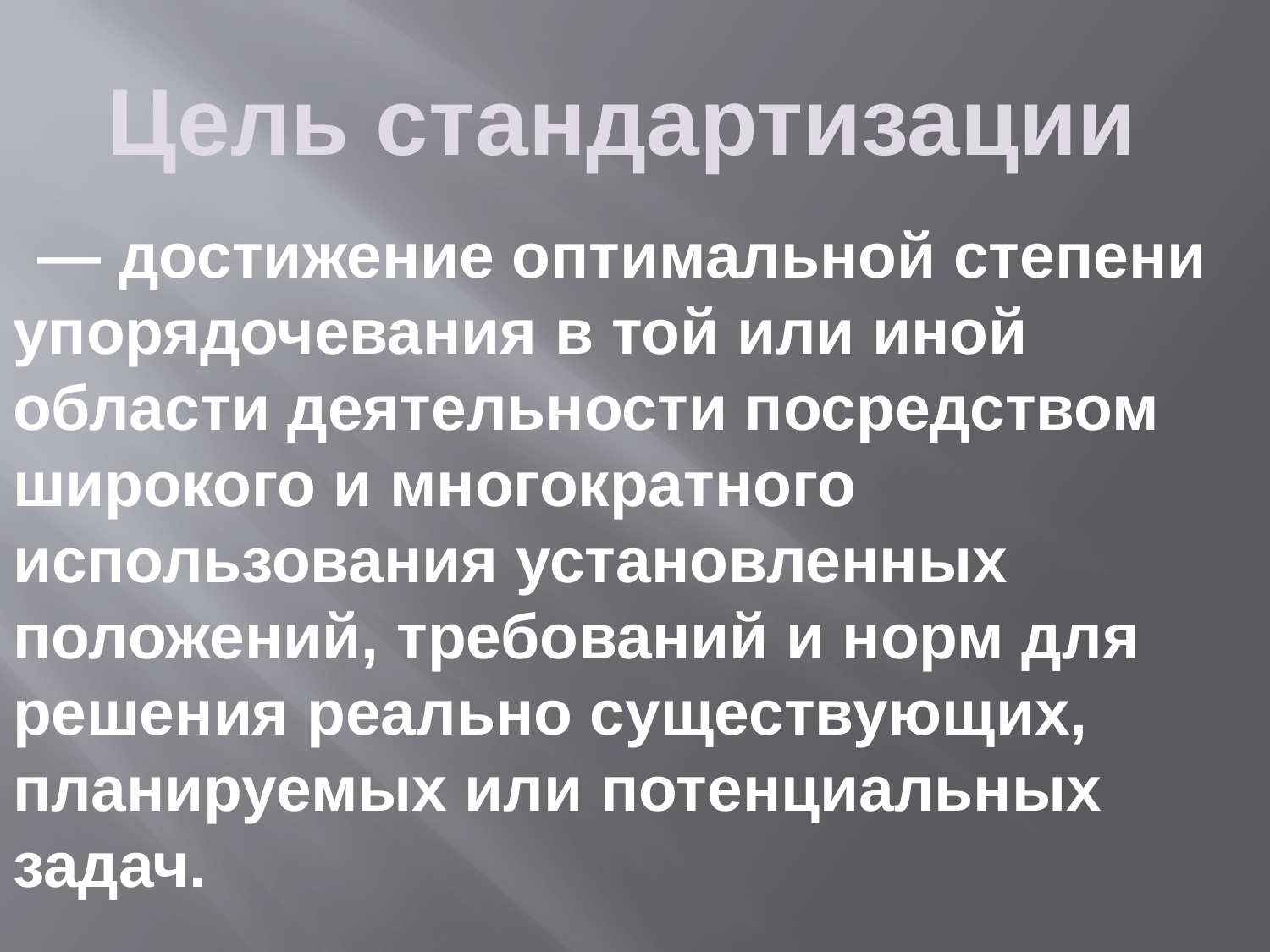

# Цель стандартизации
— достижение оптимальной степени упорядочевания в той или иной области деятельности посредством широкого и многократного использования установленных положений, требований и норм для решения реально существующих, планируемых или потенциальных задач.